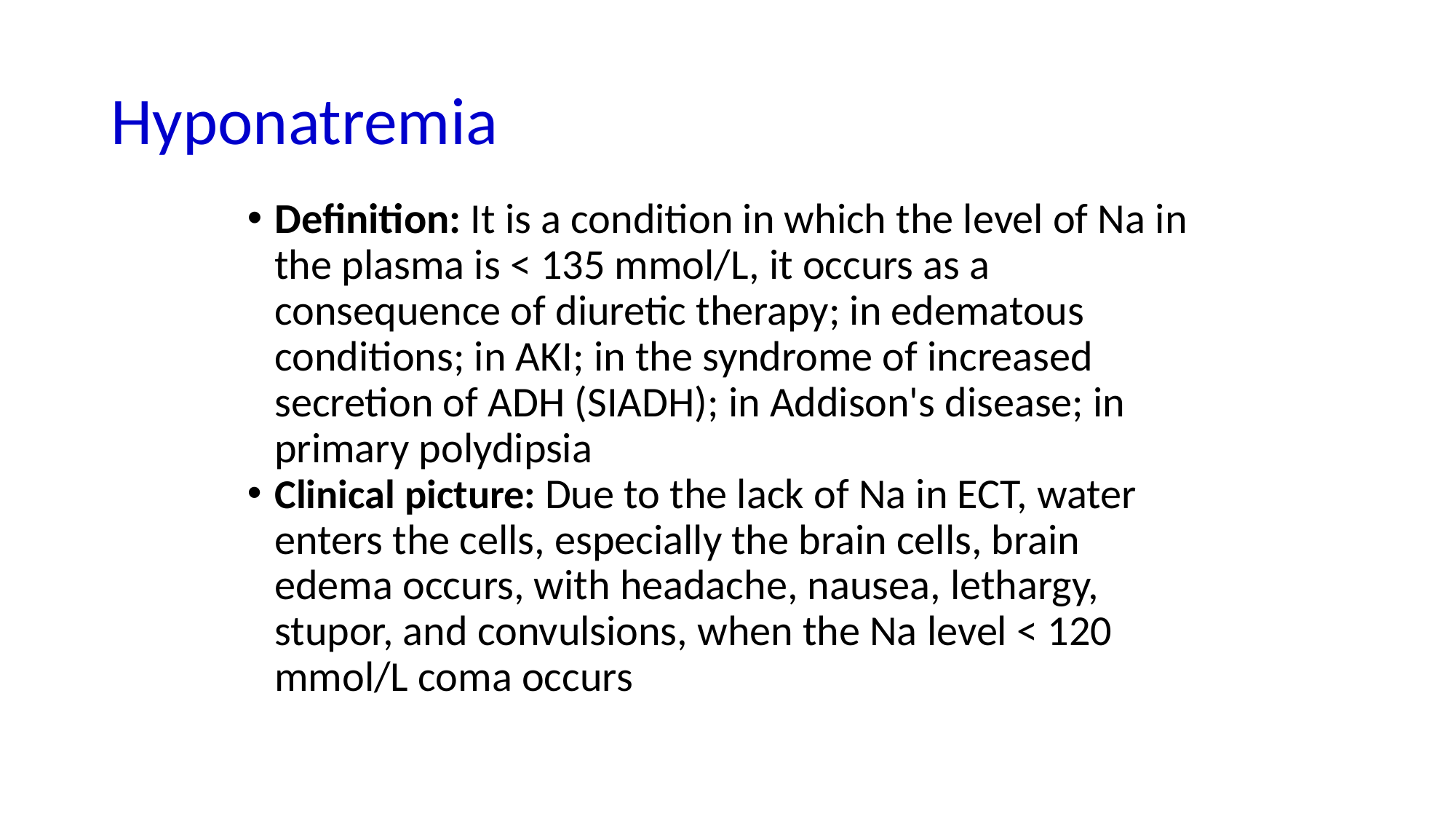

# Hyponatremia
Definition: It is a condition in which the level of Na in the plasma is < 135 mmol/L, it occurs as a consequence of diuretic therapy; in edematous conditions; in AKI; in the syndrome of increased secretion of ADH (SIADH); in Addison's disease; in primary polydipsia
Clinical picture: Due to the lack of Na in ECT, water enters the cells, especially the brain cells, brain edema occurs, with headache, nausea, lethargy, stupor, and convulsions, when the Na level < 120 mmol/L coma occurs